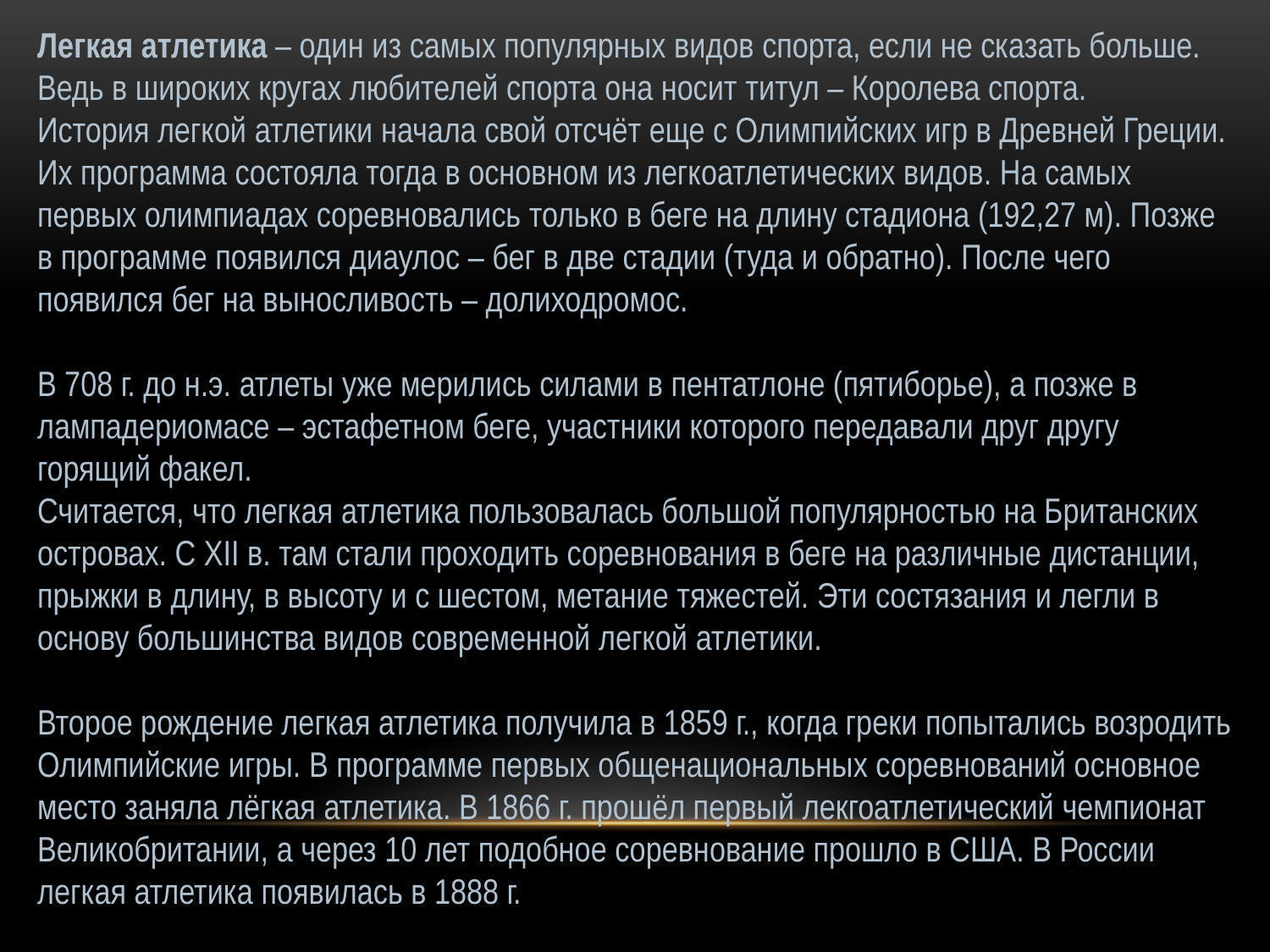

Легкая атлетика – один из самых популярных видов спорта, если не сказать больше. Ведь в широких кругах любителей спорта она носит титул – Королева спорта.
История легкой атлетики начала свой отсчёт еще с Олимпийских игр в Древней Греции. Их программа состояла тогда в основном из легкоатлетических видов. На самых первых олимпиадах соревновались только в беге на длину стадиона (192,27 м). Позже в программе появился диаулос – бег в две стадии (туда и обратно). После чего появился бег на выносливость – долиходромос.
В 708 г. до н.э. атлеты уже мерились силами в пентатлоне (пятиборье), а позже в лампадериомасе – эстафетном беге, участники которого передавали друг другу горящий факел.
Считается, что легкая атлетика пользовалась большой популярностью на Британских островах. С XII в. там стали проходить соревнования в беге на различные дистанции, прыжки в длину, в высоту и с шестом, метание тяжестей. Эти состязания и легли в основу большинства видов современной легкой атлетики.
Второе рождение легкая атлетика получила в 1859 г., когда греки попытались возродить Олимпийские игры. В программе первых общенациональных соревнований основное место заняла лёгкая атлетика. В 1866 г. прошёл первый лекгоатлетический чемпионат Великобритании, а через 10 лет подобное соревнование прошло в США. В России легкая атлетика появилась в 1888 г.